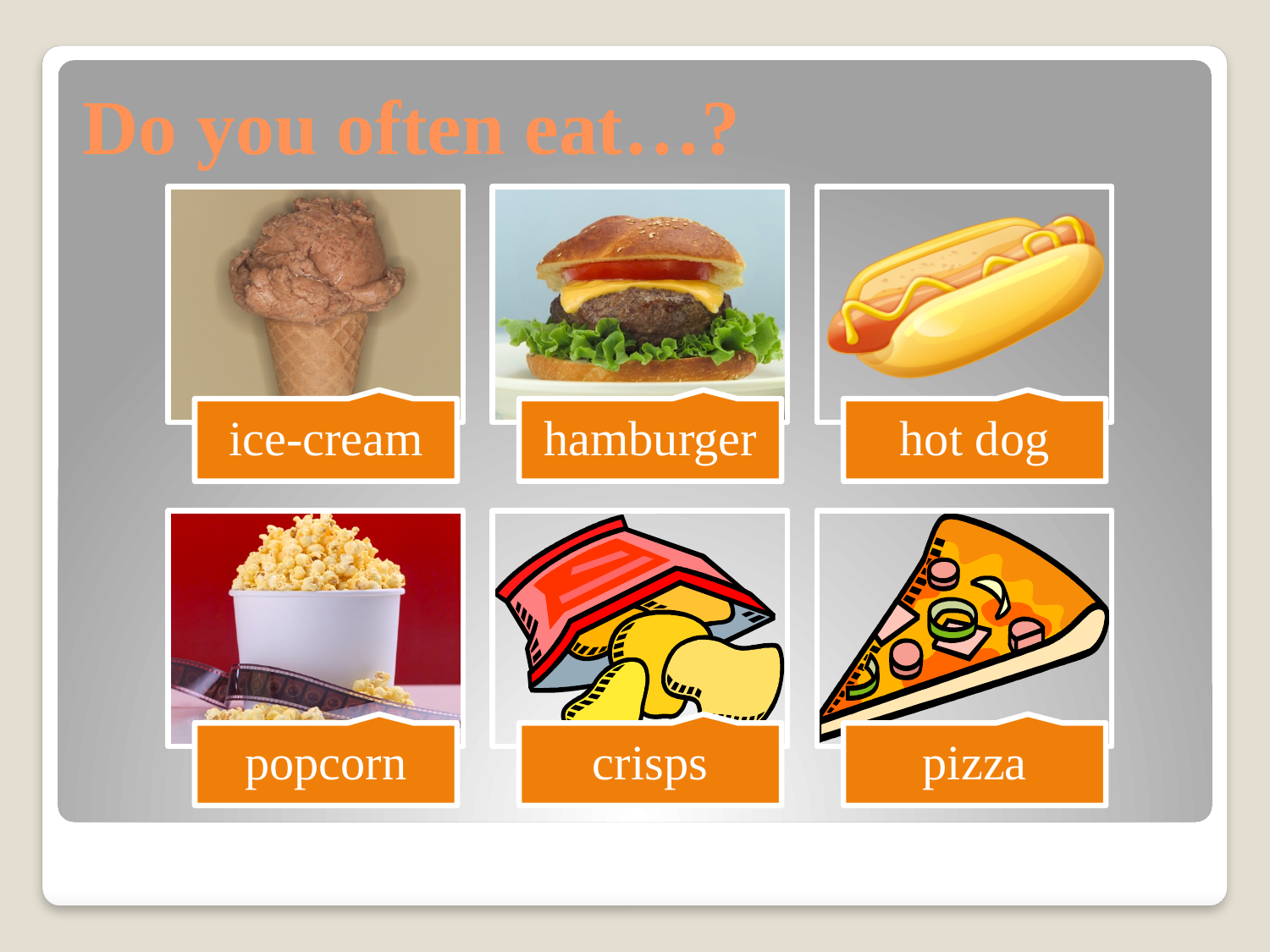

# Do you often eat…?
ice-cream
hamburger
hot dog
popcorn
crisps
pizza